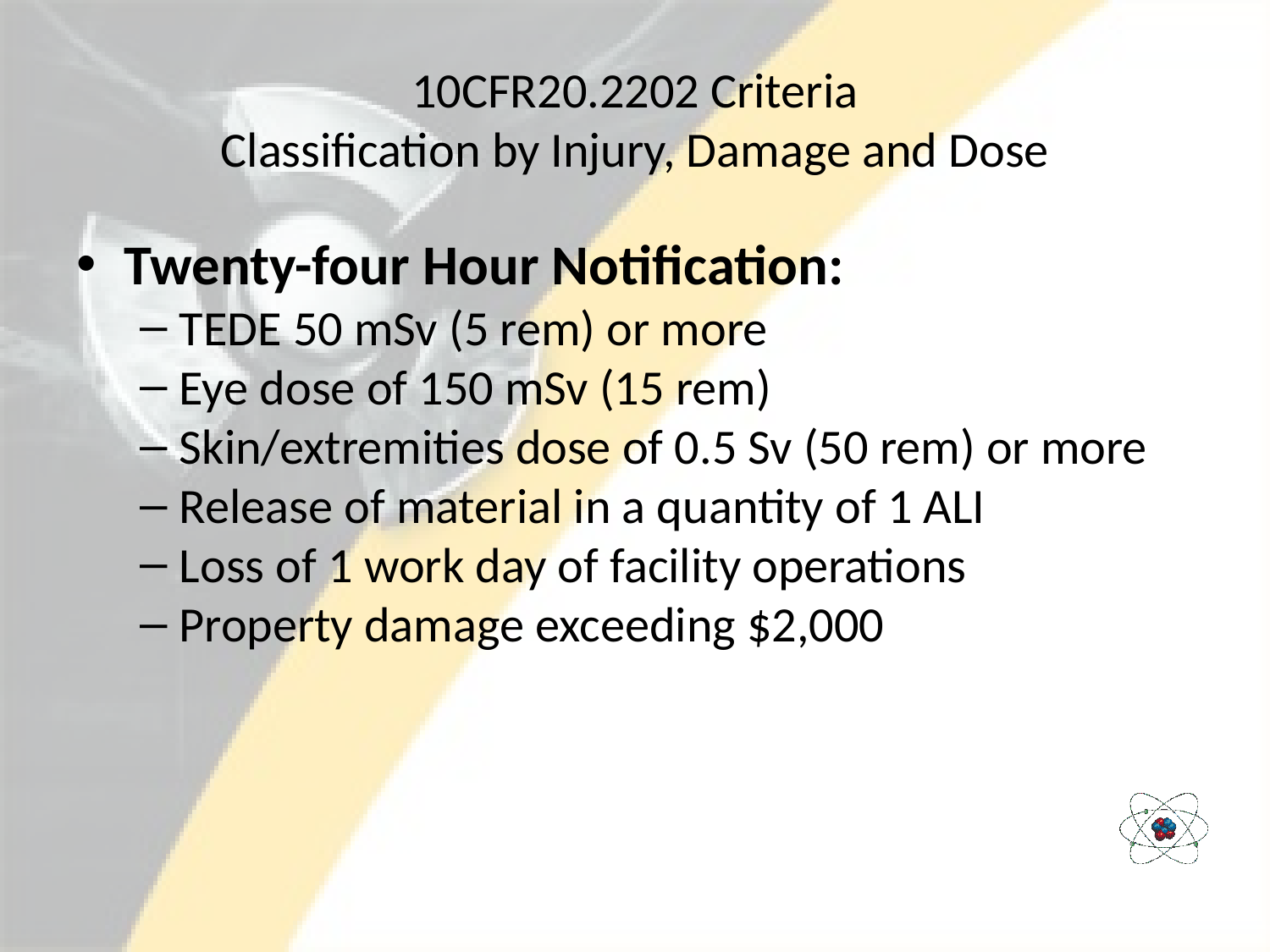

# 10CFR20.2202 Criteria Classification by Injury, Damage and Dose
Twenty-four Hour Notification:
TEDE 50 mSv (5 rem) or more
Eye dose of 150 mSv (15 rem)
Skin/extremities dose of 0.5 Sv (50 rem) or more
Release of material in a quantity of 1 ALI
Loss of 1 work day of facility operations
Property damage exceeding $2,000